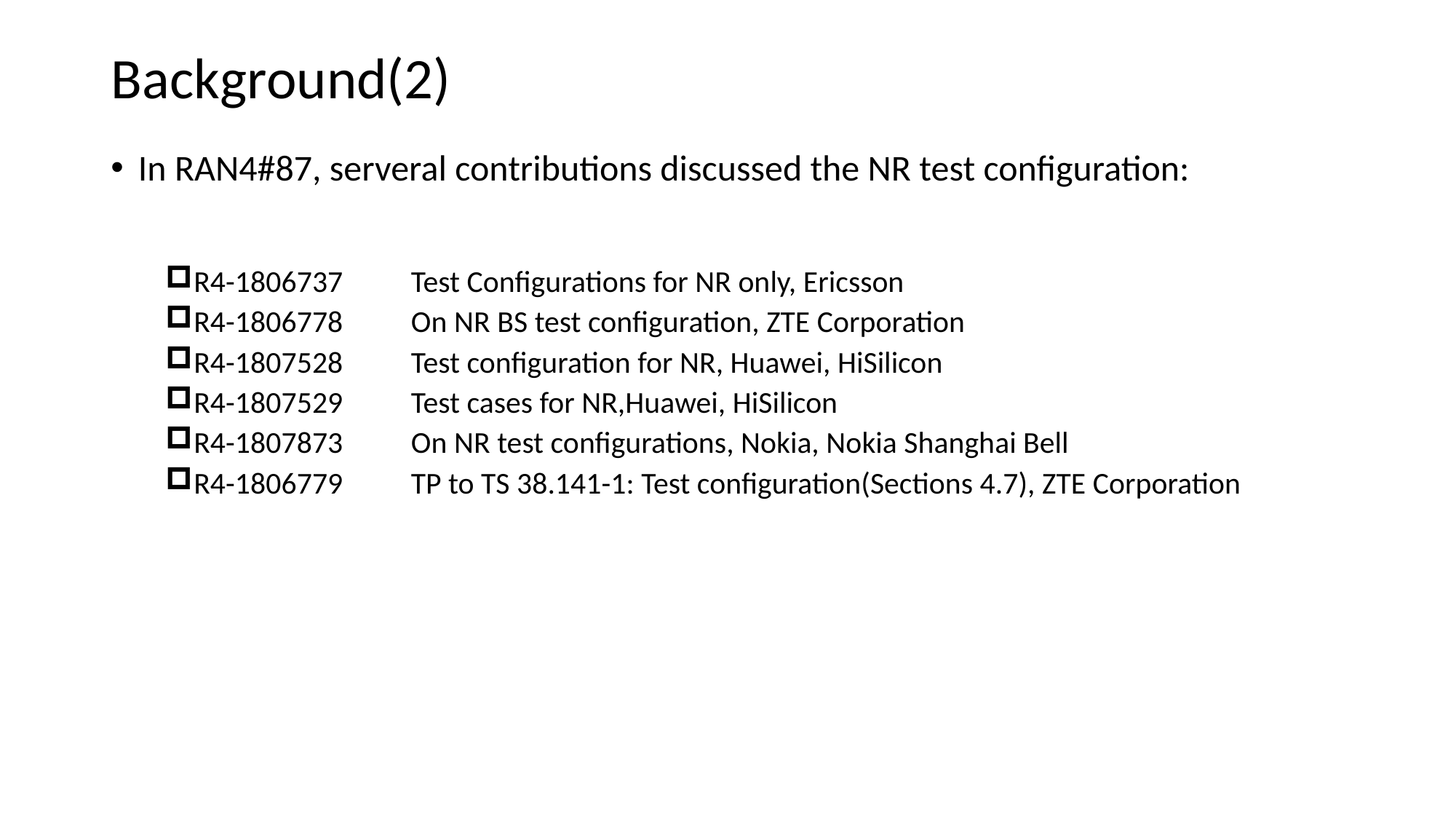

# Background(2)
In RAN4#87, serveral contributions discussed the NR test configuration:

R4-1806737	Test Configurations for NR only, Ericsson
R4-1806778	On NR BS test configuration, ZTE Corporation
R4-1807528	Test configuration for NR, Huawei, HiSilicon
R4-1807529	Test cases for NR,Huawei, HiSilicon
R4-1807873	On NR test configurations, Nokia, Nokia Shanghai Bell
R4-1806779	TP to TS 38.141-1: Test configuration(Sections 4.7), ZTE Corporation